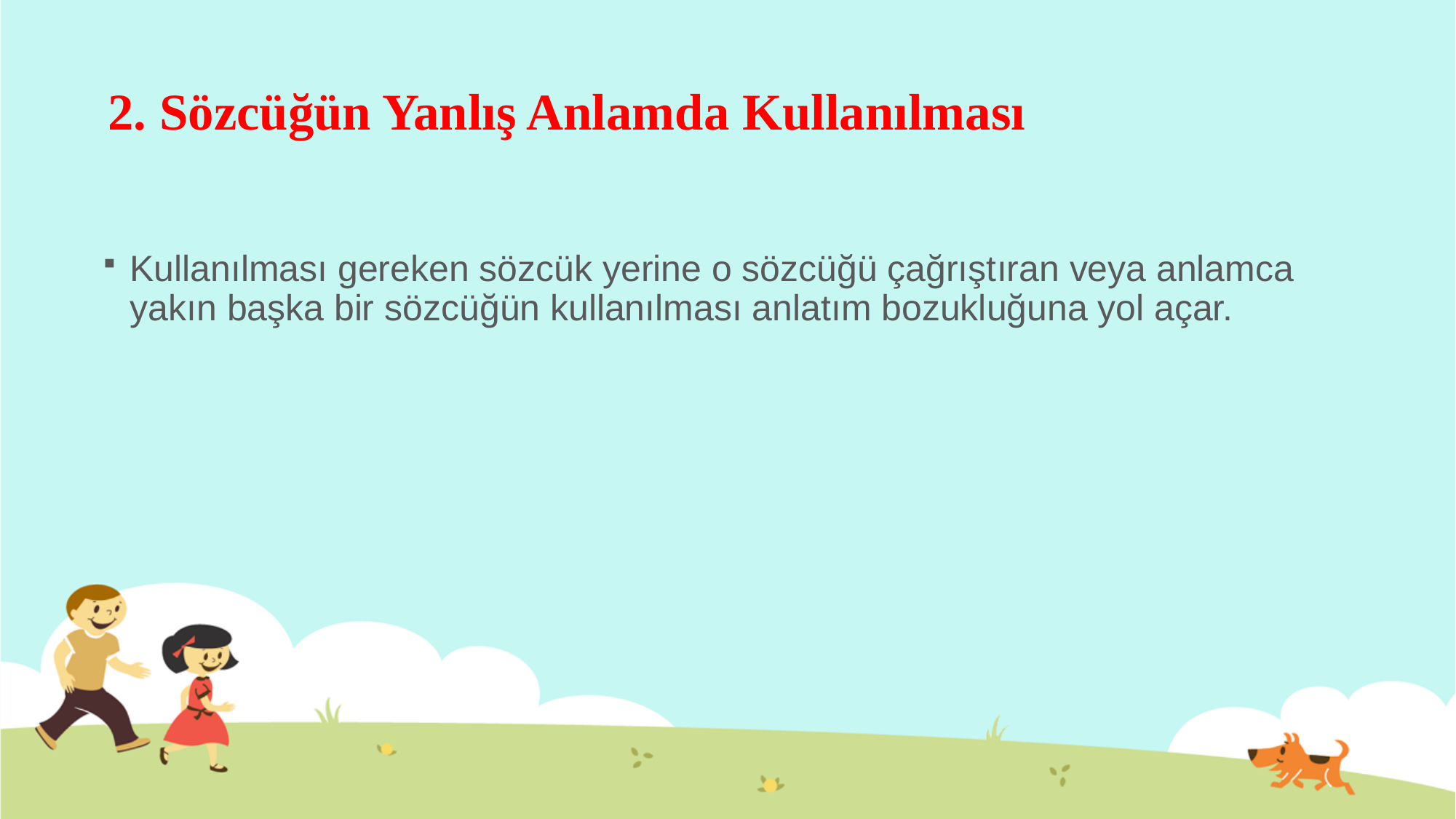

# 2. Sözcüğün Yanlış Anlamda Kullanılması
Kullanılması gereken sözcük yerine o sözcüğü çağrıştıran veya anlamca yakın başka bir sözcüğün kullanılması anlatım bozukluğuna yol açar.